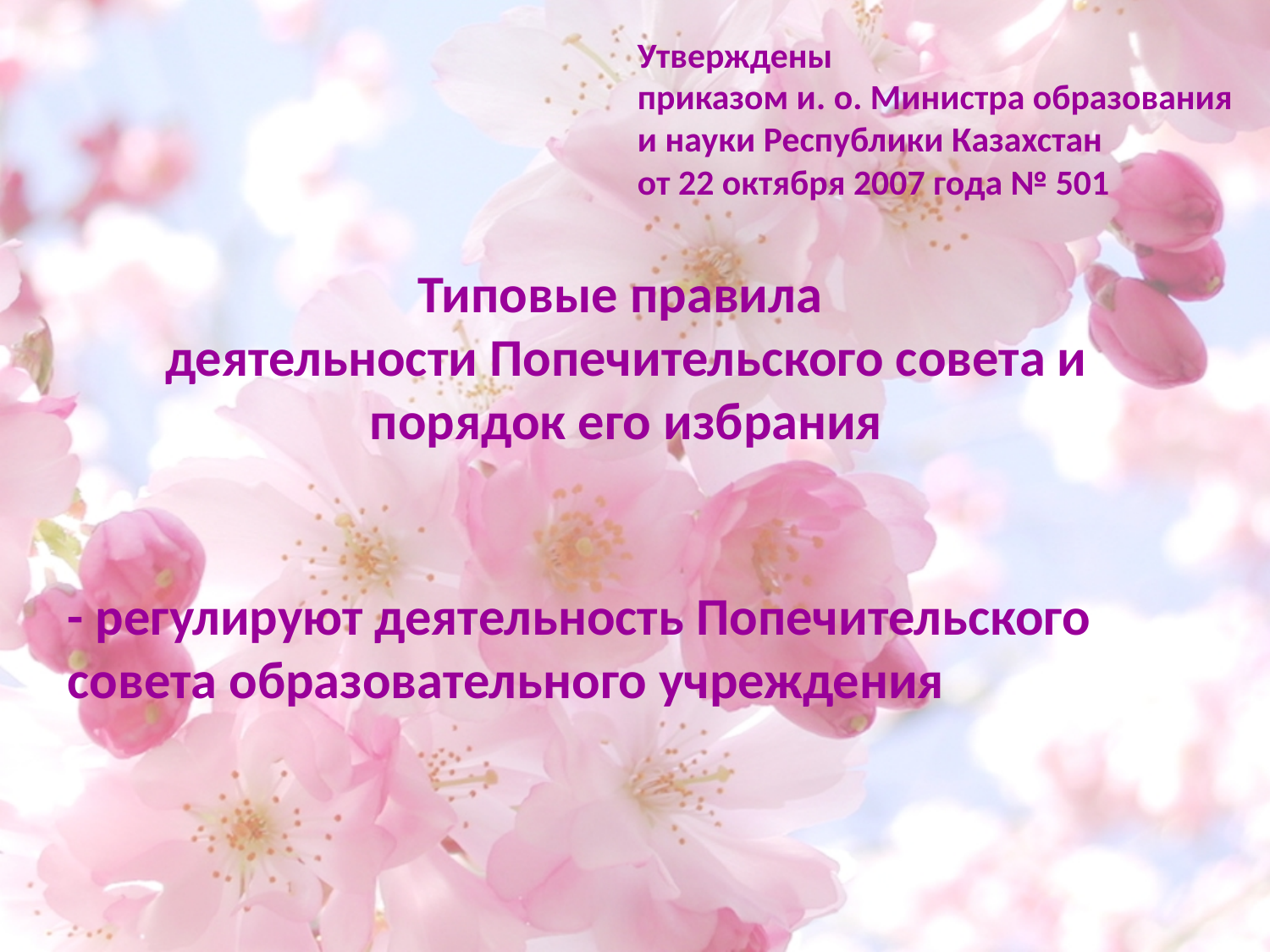

Утверждены
приказом и. о. Министра образования
и науки Республики Казахстан
от 22 октября 2007 года № 501
# Типовые правила деятельности Попечительского совета и порядок его избрания
- регулируют деятельность Попечительского совета образовательного учреждения